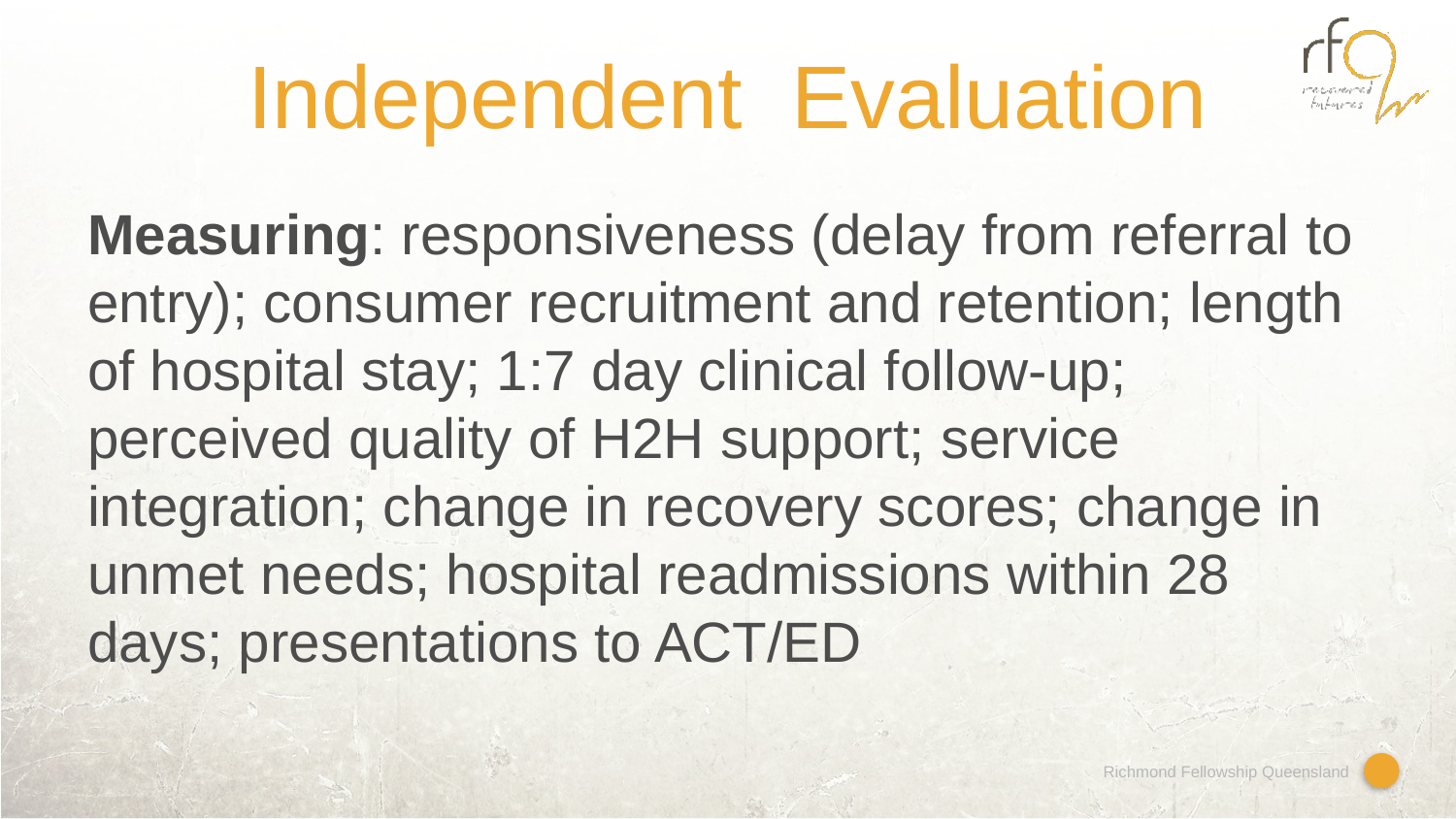

# Independent  Evaluation
Measuring: responsiveness (delay from referral to entry); consumer recruitment and retention; length of hospital stay; 1:7 day clinical follow-up; perceived quality of H2H support; service integration; change in recovery scores; change in unmet needs; hospital readmissions within 28 days; presentations to ACT/ED